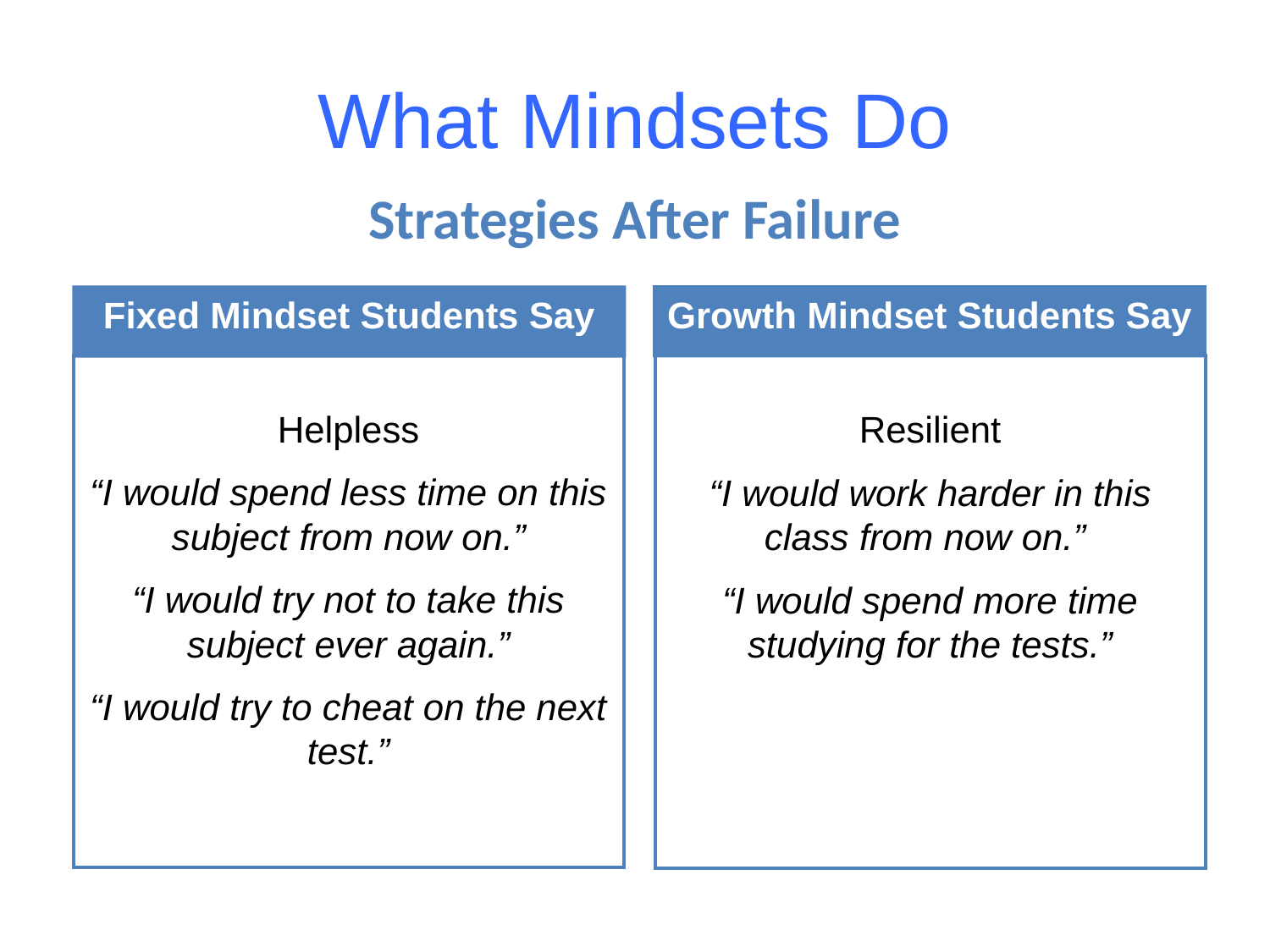

# What Mindsets Do
Strategies After Failure
Growth Mindset Students Say
Fixed Mindset Students Say
Helpless
“I would spend less time on this subject from now on.”
“I would try not to take this subject ever again.”
“I would try to cheat on the next test.”
Resilient
“I would work harder in this class from now on.”
“I would spend more time studying for the tests.”